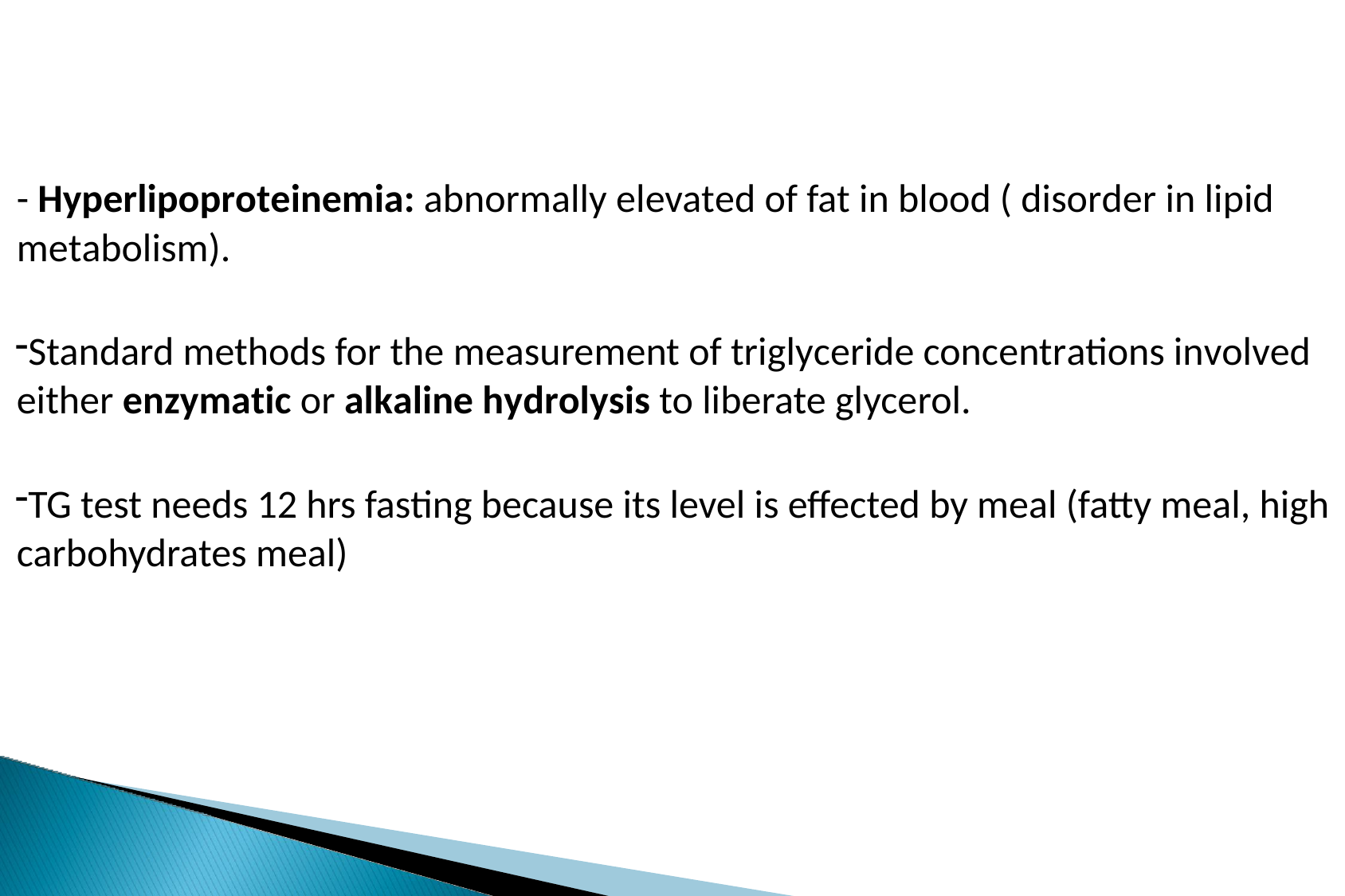

- Hyperlipoproteinemia: abnormally elevated of fat in blood ( disorder in lipid metabolism).

Standard methods for the measurement of triglyceride concentrations involved either enzymatic or alkaline hydrolysis to liberate glycerol.

TG test needs 12 hrs fasting because its level is effected by meal (fatty meal, high carbohydrates meal)